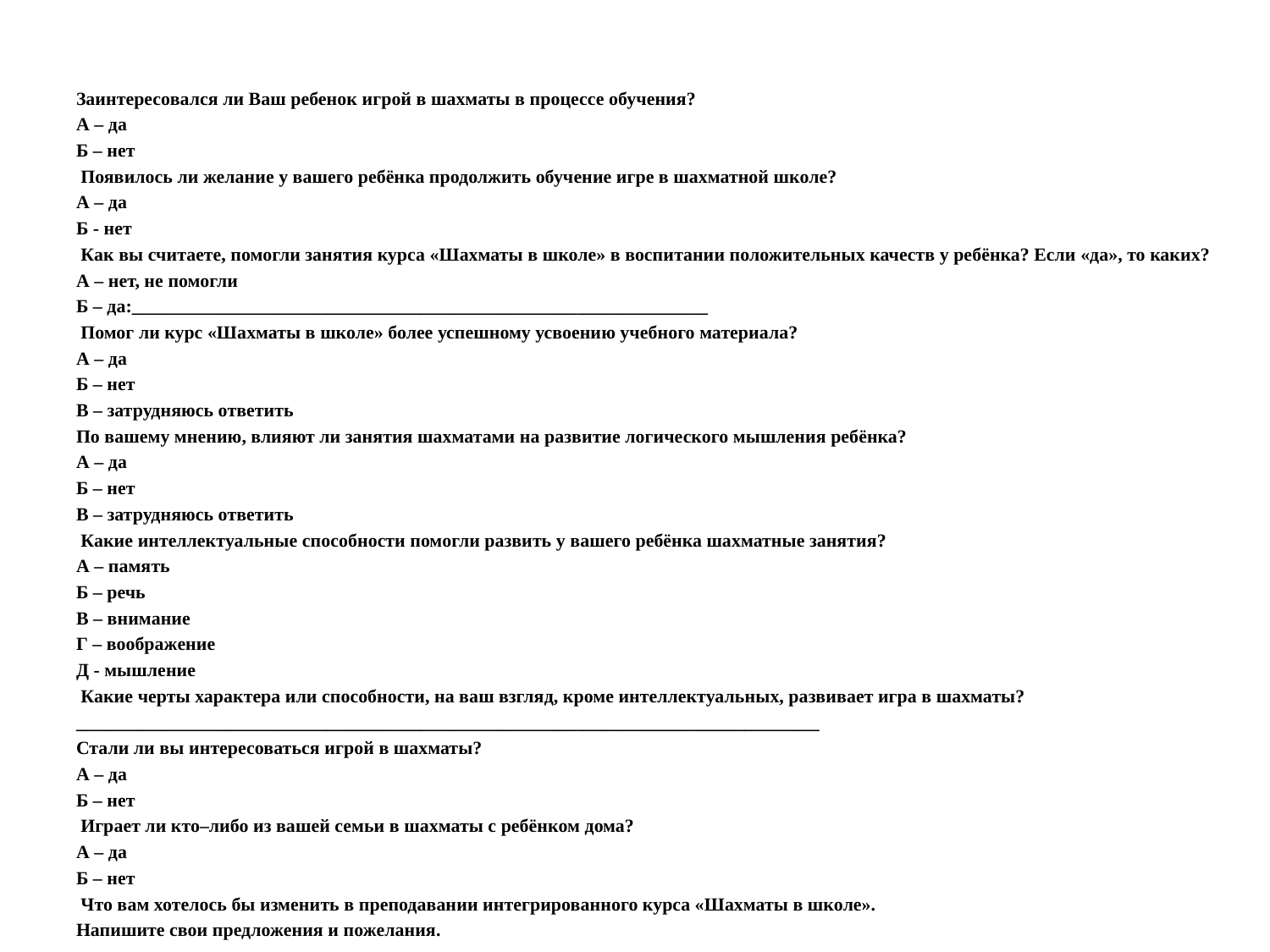

#

Заинтересовался ли Ваш ребенок игрой в шахматы в процессе обучения?
А – да
Б – нет
 Появилось ли желание у вашего ребёнка продолжить обучение игре в шахматной школе?
А – да
Б - нет
 Как вы считаете, помогли занятия курса «Шахматы в школе» в воспитании положительных качеств у ребёнка? Если «да», то каких?
А – нет, не помогли
Б – да:______________________________________________________________
 Помог ли курс «Шахматы в школе» более успешному усвоению учебного материала?
А – да
Б – нет
В – затрудняюсь ответить
По вашему мнению, влияют ли занятия шахматами на развитие логического мышления ребёнка?
А – да
Б – нет
В – затрудняюсь ответить
 Какие интеллектуальные способности помогли развить у вашего ребёнка шахматные занятия?
А – память
Б – речь
В – внимание
Г – воображение
Д - мышление
 Какие черты характера или способности, на ваш взгляд, кроме интеллектуальных, развивает игра в шахматы?
________________________________________________________________________________
Стали ли вы интересоваться игрой в шахматы?
А – да
Б – нет
 Играет ли кто–либо из вашей семьи в шахматы с ребёнком дома?
А – да
Б – нет
 Что вам хотелось бы изменить в преподавании интегрированного курса «Шахматы в школе».
Напишите свои предложения и пожелания.